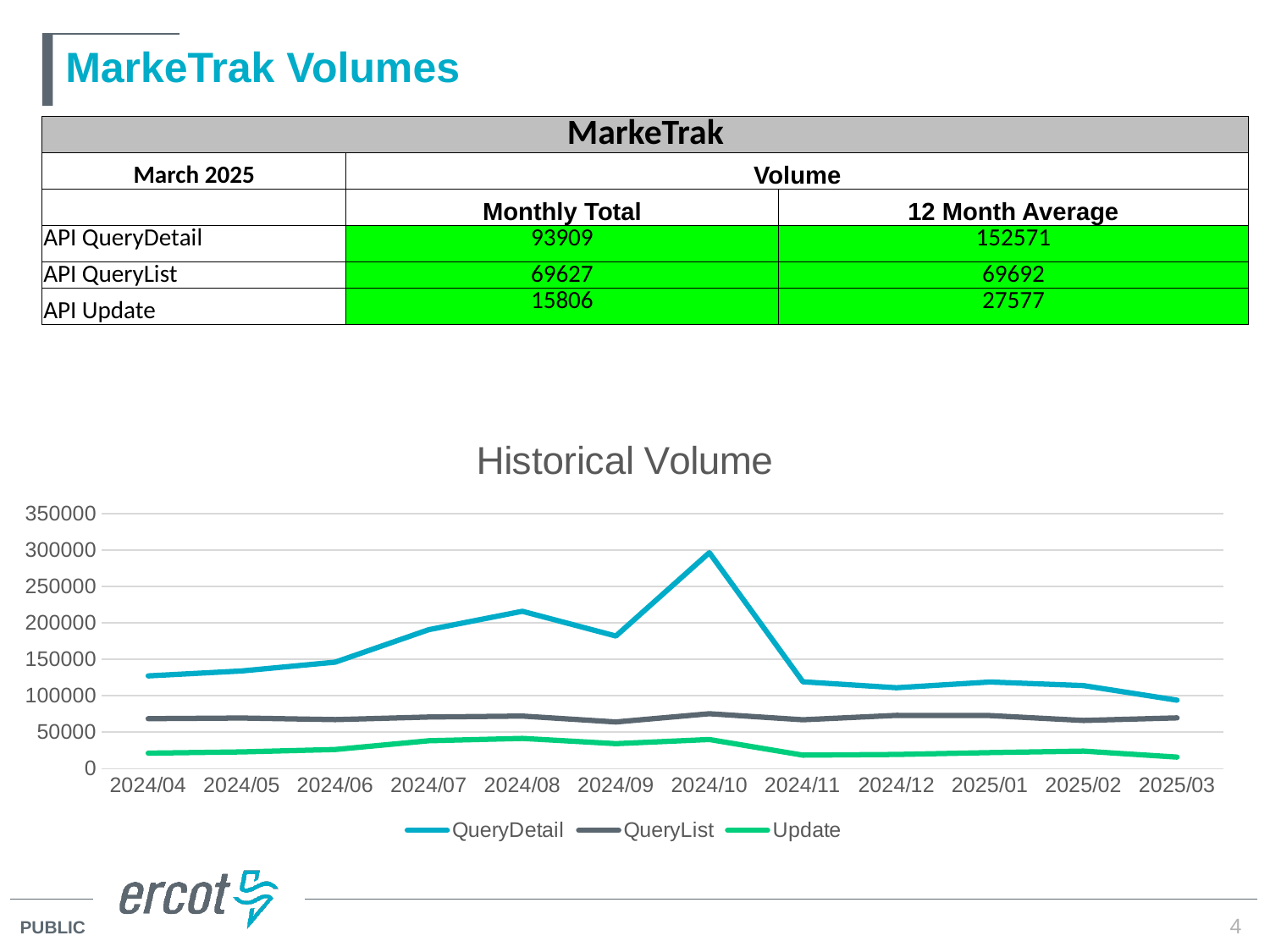

# MarkeTrak Volumes
| MarkeTrak |  |  |
| --- | --- | --- |
| March 2025 | Volume |  |
|  | Monthly Total | 12 Month Average |
| API QueryDetail | 93909 | 152571 |
| API QueryList | 69627 | 69692 |
| API Update | 15806 | 27577 |

### Chart: Historical Volume

| Category | QueryDetail | QueryList | Update |
|---|---|---|---|
| 2024/04 | 127185.0 | 68536.0 | 21233.0 |
| 2024/05 | 133972.0 | 69410.0 | 22952.0 |
| 2024/06 | 146063.0 | 67206.0 | 26208.0 |
| 2024/07 | 190614.0 | 70787.0 | 38191.0 |
| 2024/08 | 215922.0 | 72105.0 | 41440.0 |
| 2024/09 | 181856.0 | 63958.0 | 34240.0 |
| 2024/10 | 296322.0 | 75309.0 | 39923.0 |
| 2024/11 | 119115.0 | 66984.0 | 18447.0 |
| 2024/12 | 110959.0 | 73053.0 | 19430.0 |
| 2025/01 | 118843.0 | 72775.0 | 21971.0 |
| 2025/02 | 113902.0 | 66013.0 | 24038.0 |
| 2025/03 | 93909.0 | 69627.0 | 15806.0 |
4